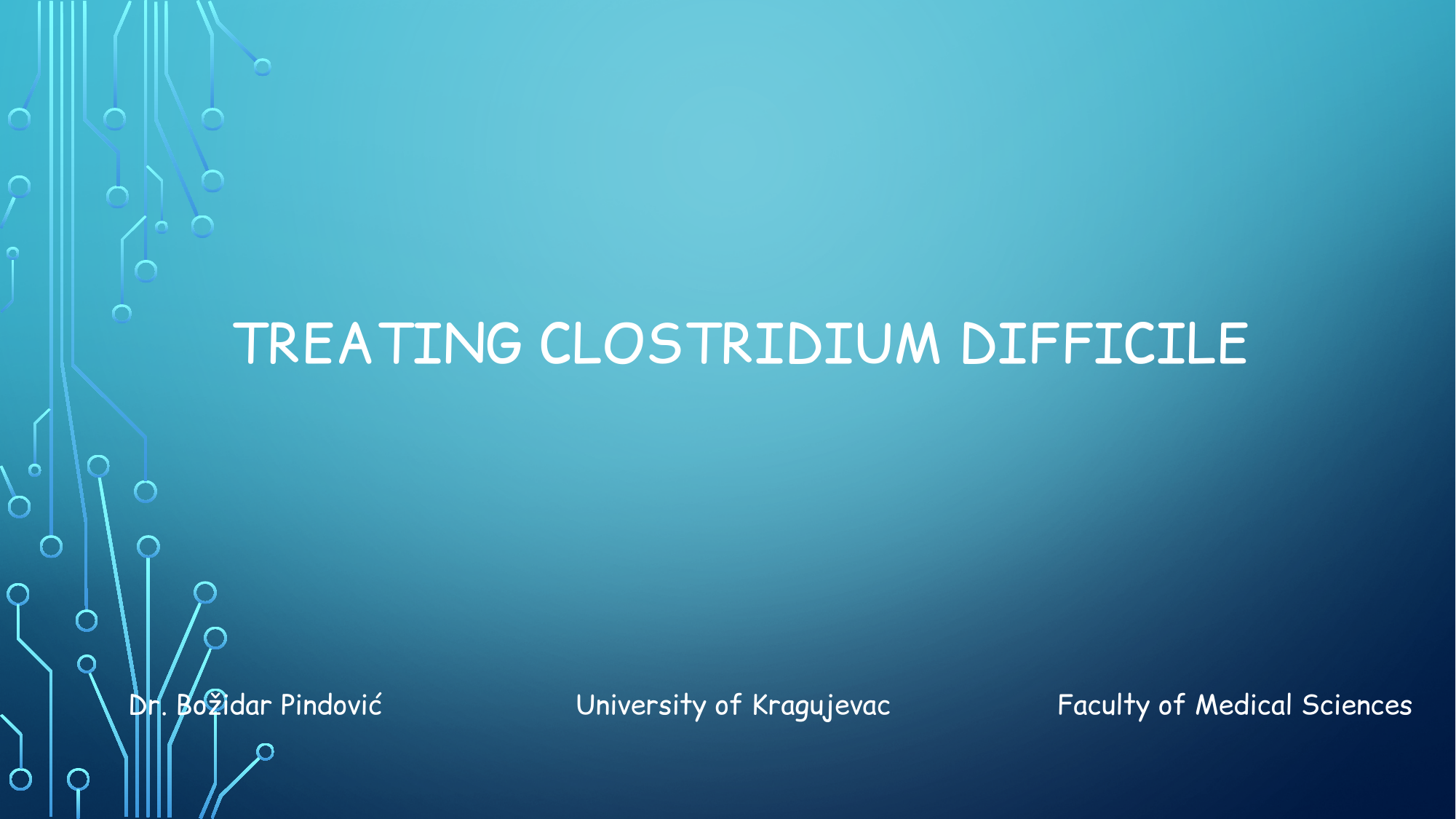

# TreatING Clostridium difficile
Dr. Božidar Pindović
University of Kragujevac
Faculty of Medical Sciences